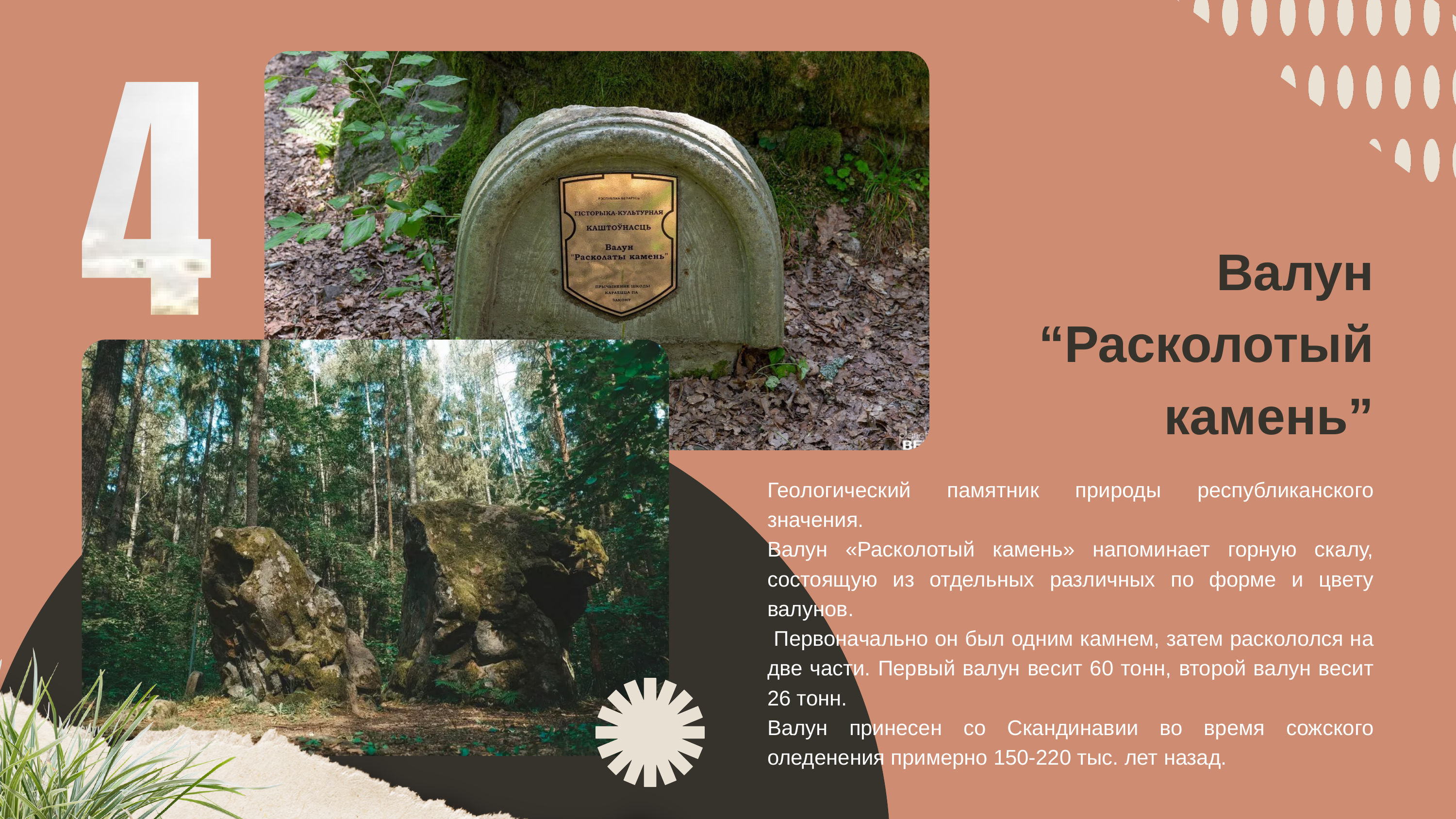

Валун “Расколотый камень”

Геологический памятник природы республиканского значения.
Валун «Расколотый камень» напоминает горную скалу, состоящую из отдельных различных по форме и цвету валунов.
 Первоначально он был одним камнем, затем раскололся на две части. Первый валун весит 60 тонн, второй валун весит 26 тонн.
Валун принесен со Скандинавии во время сожского оледенения примерно ‪150-220‬ тыс. лет назад.